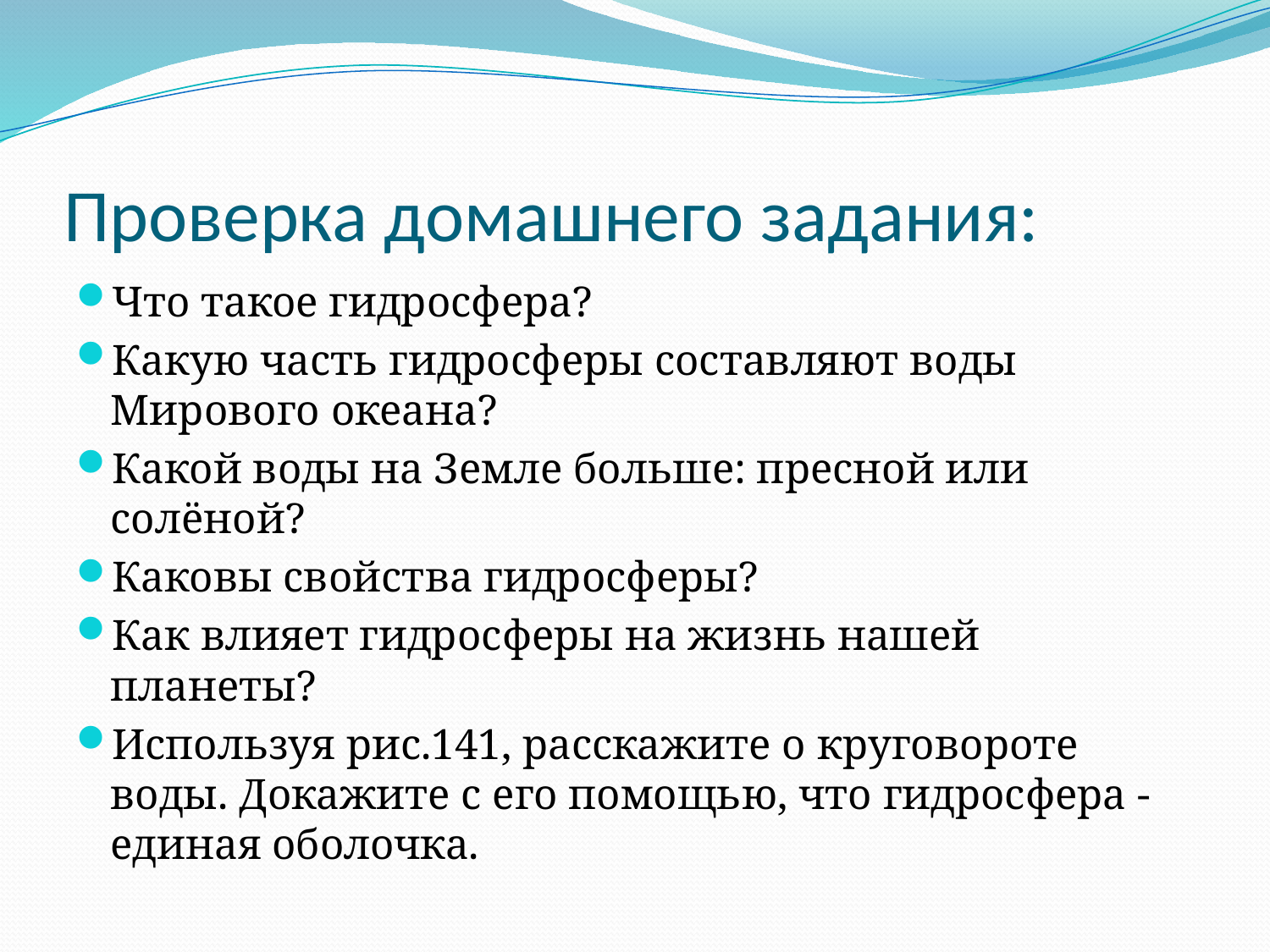

# Проверка домашнего задания:
Что такое гидросфера?
Какую часть гидросферы составляют воды Мирового океана?
Какой воды на Земле больше: пресной или солёной?
Каковы свойства гидросферы?
Как влияет гидросферы на жизнь нашей планеты?
Используя рис.141, расскажите о круговороте воды. Докажите с его помощью, что гидросфера - единая оболочка.